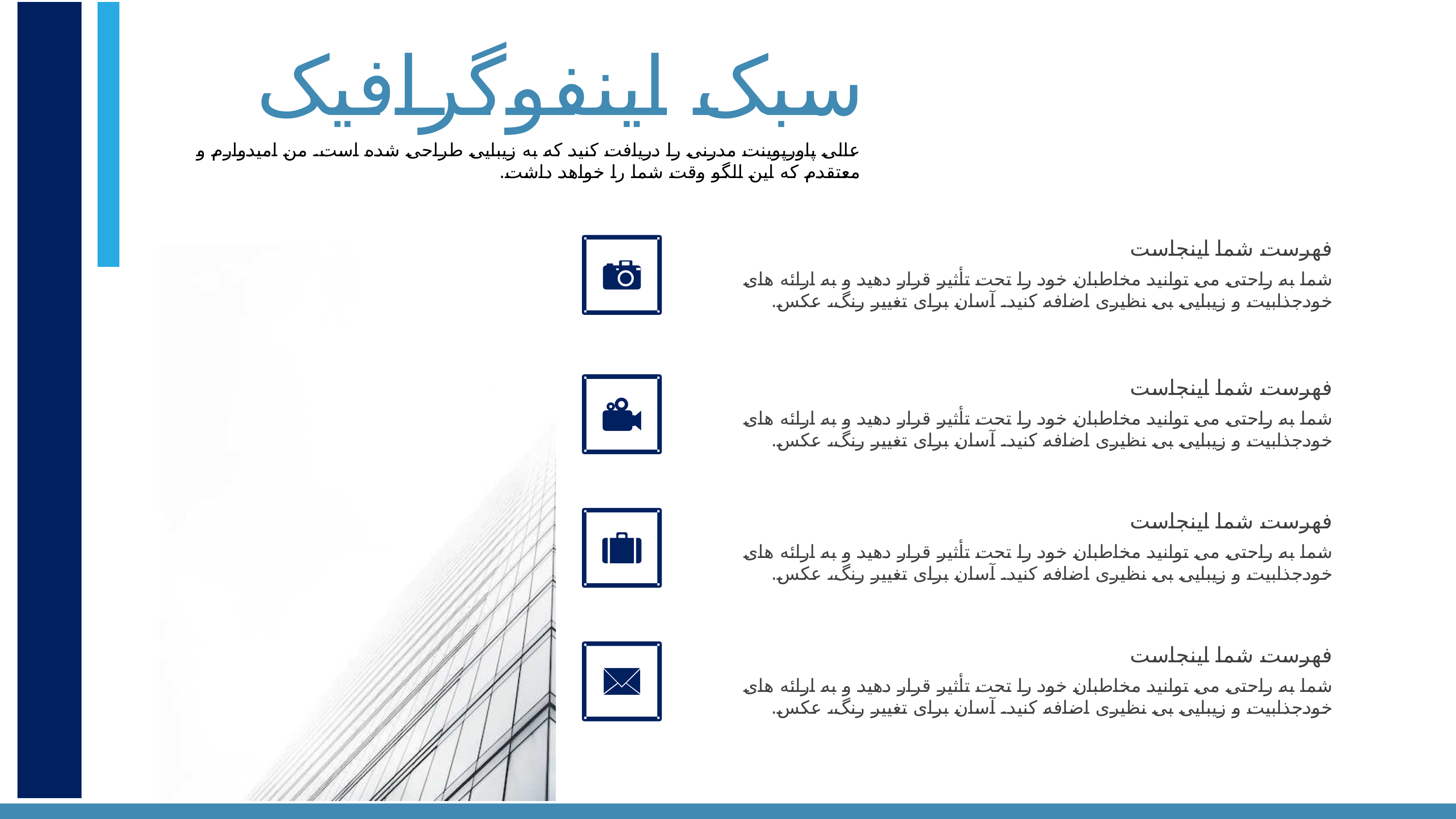

سبک اینفوگرافیک
عالی پاورپوینت مدرنی را دریافت کنید که به زیبایی طراحی شده است. من امیدوارم و معتقدم که این الگو وقت شما را خواهد داشت.
فهرست شما اینجاست

شما به راحتی می توانید مخاطبان خود را تحت تأثیر قرار دهید و به ارائه های خودجذابیت و زیبایی بی نظیری اضافه کنید. آسان برای تغییر رنگ، عکس.
فهرست شما اینجاست

شما به راحتی می توانید مخاطبان خود را تحت تأثیر قرار دهید و به ارائه های خودجذابیت و زیبایی بی نظیری اضافه کنید. آسان برای تغییر رنگ، عکس.
فهرست شما اینجاست

شما به راحتی می توانید مخاطبان خود را تحت تأثیر قرار دهید و به ارائه های خودجذابیت و زیبایی بی نظیری اضافه کنید. آسان برای تغییر رنگ، عکس.
فهرست شما اینجاست

شما به راحتی می توانید مخاطبان خود را تحت تأثیر قرار دهید و به ارائه های خودجذابیت و زیبایی بی نظیری اضافه کنید. آسان برای تغییر رنگ، عکس.